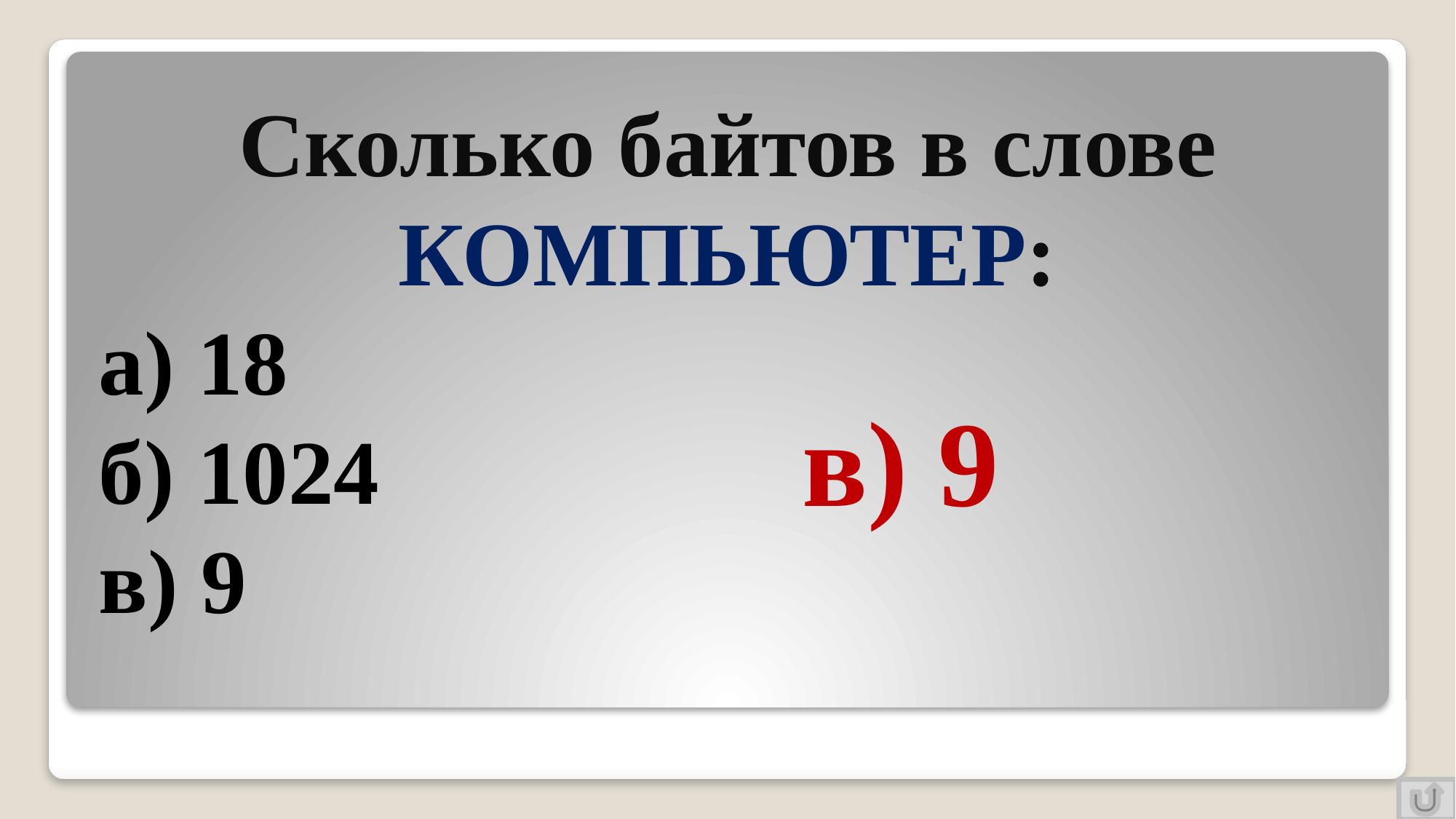

Сколько байтов в слове КОМПЬЮТЕР:
а) 18
б) 1024
в) 9
в) 9